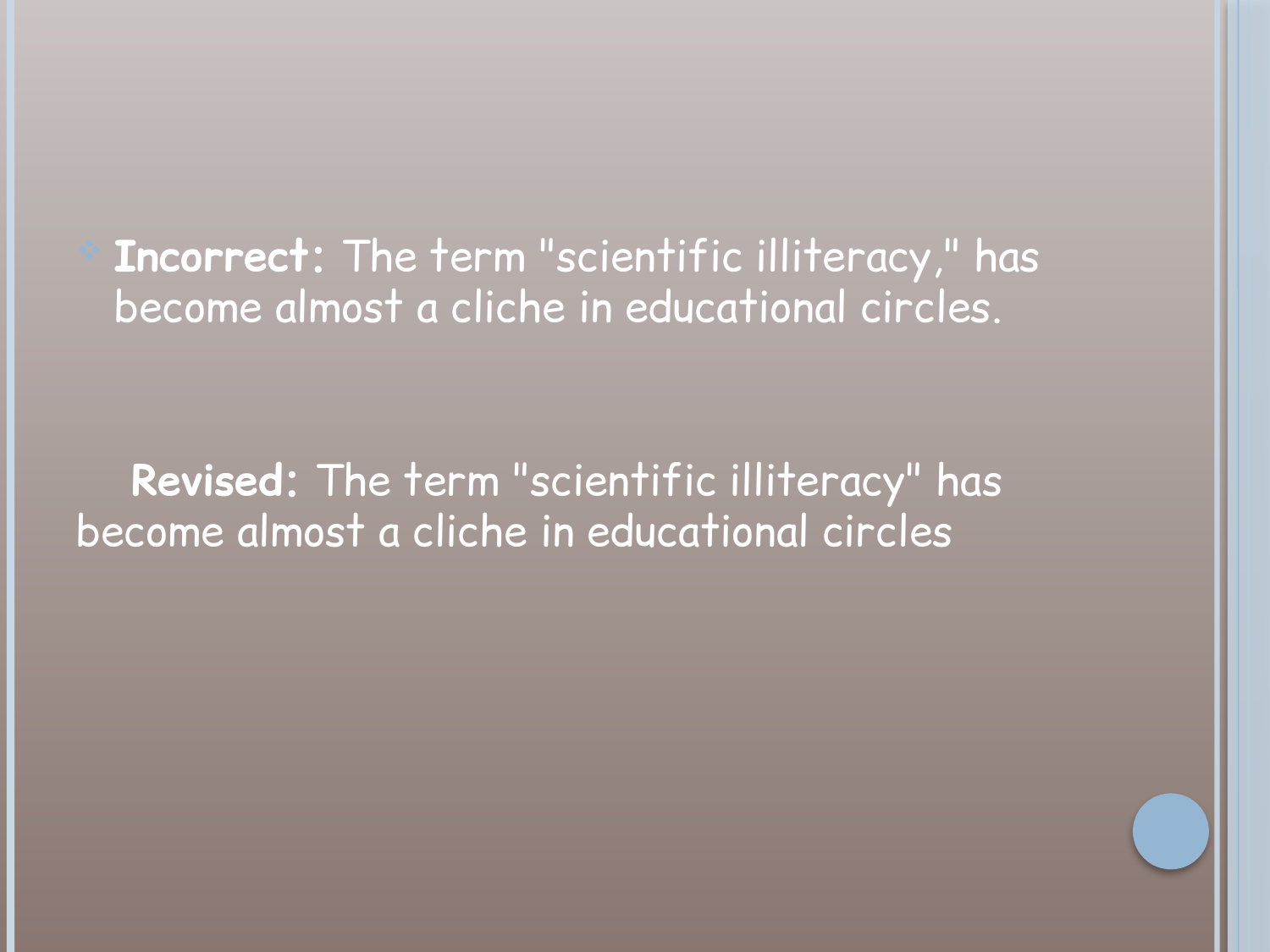

#
Incorrect: The term "scientific illiteracy," has become almost a cliche in educational circles.

   Revised: The term "scientific illiteracy" has become almost a cliche in educational circles